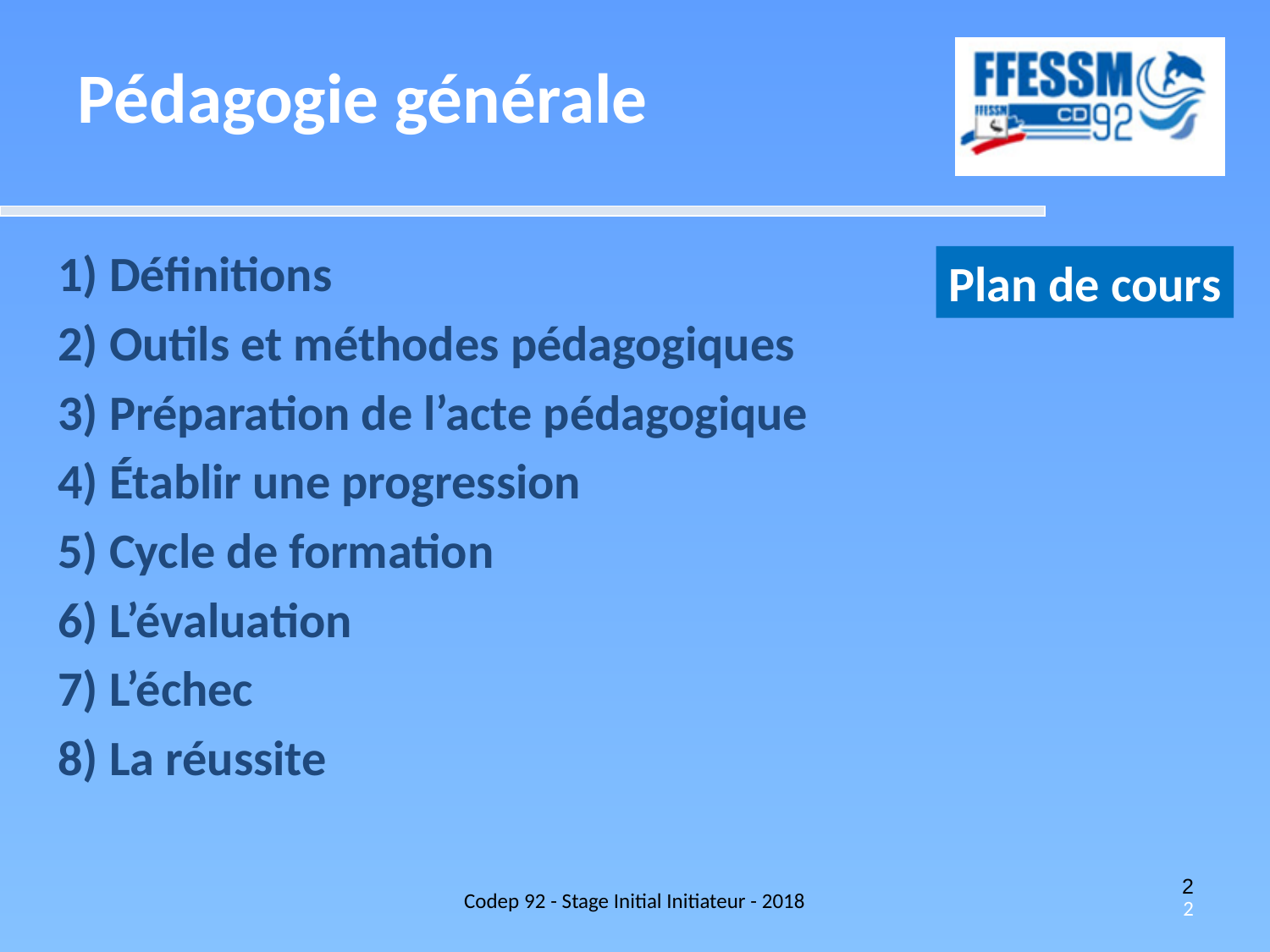

Pédagogie générale
1) Définitions
2) Outils et méthodes pédagogiques
3) Préparation de l’acte pédagogique
4) Établir une progression
5) Cycle de formation
6) L’évaluation
7) L’échec
8) La réussite

Plan de cours
Codep 92 - Stage Initial Initiateur - 2018
2
2